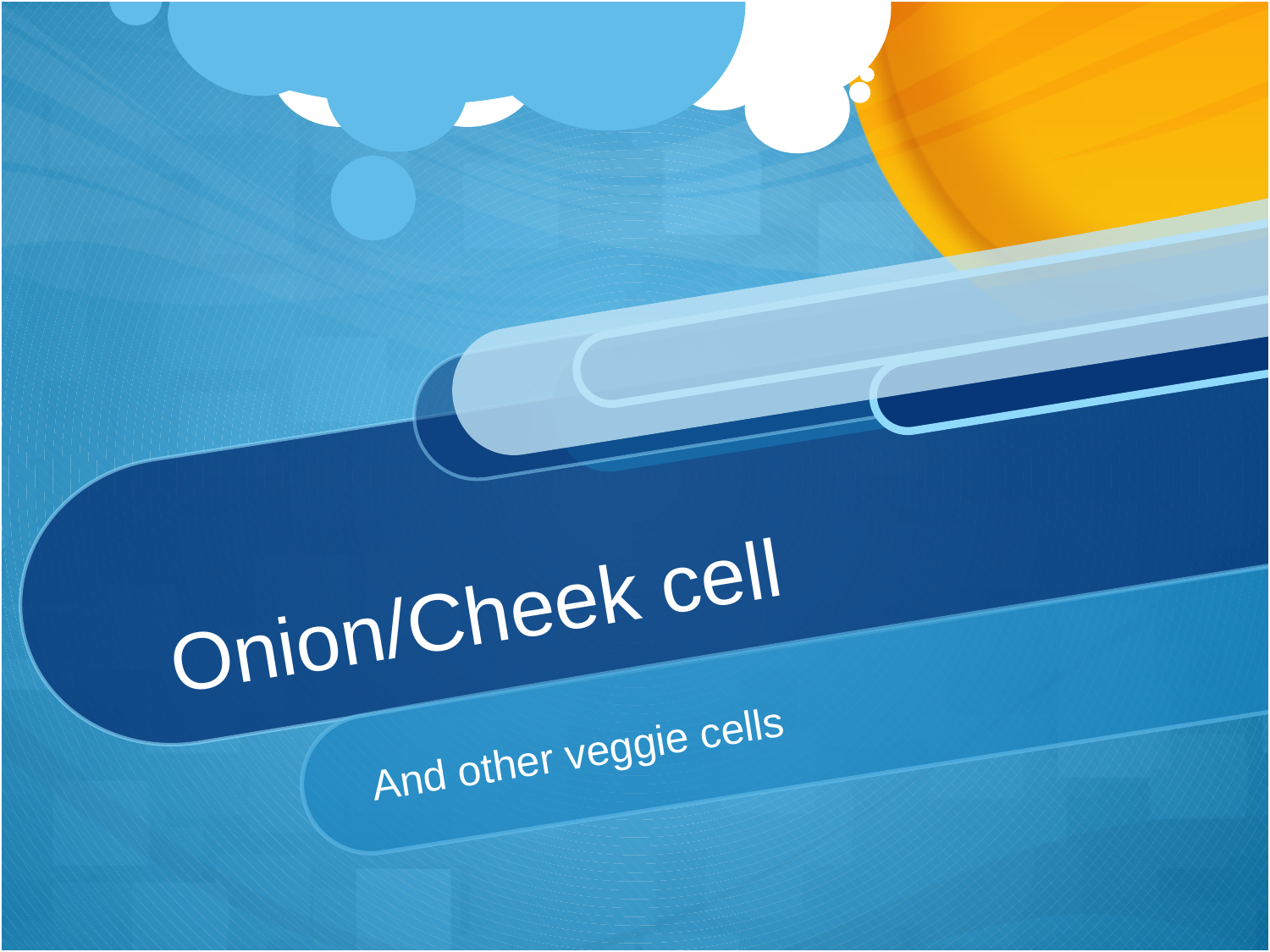

# Onion/Cheek cell
And other veggie cells